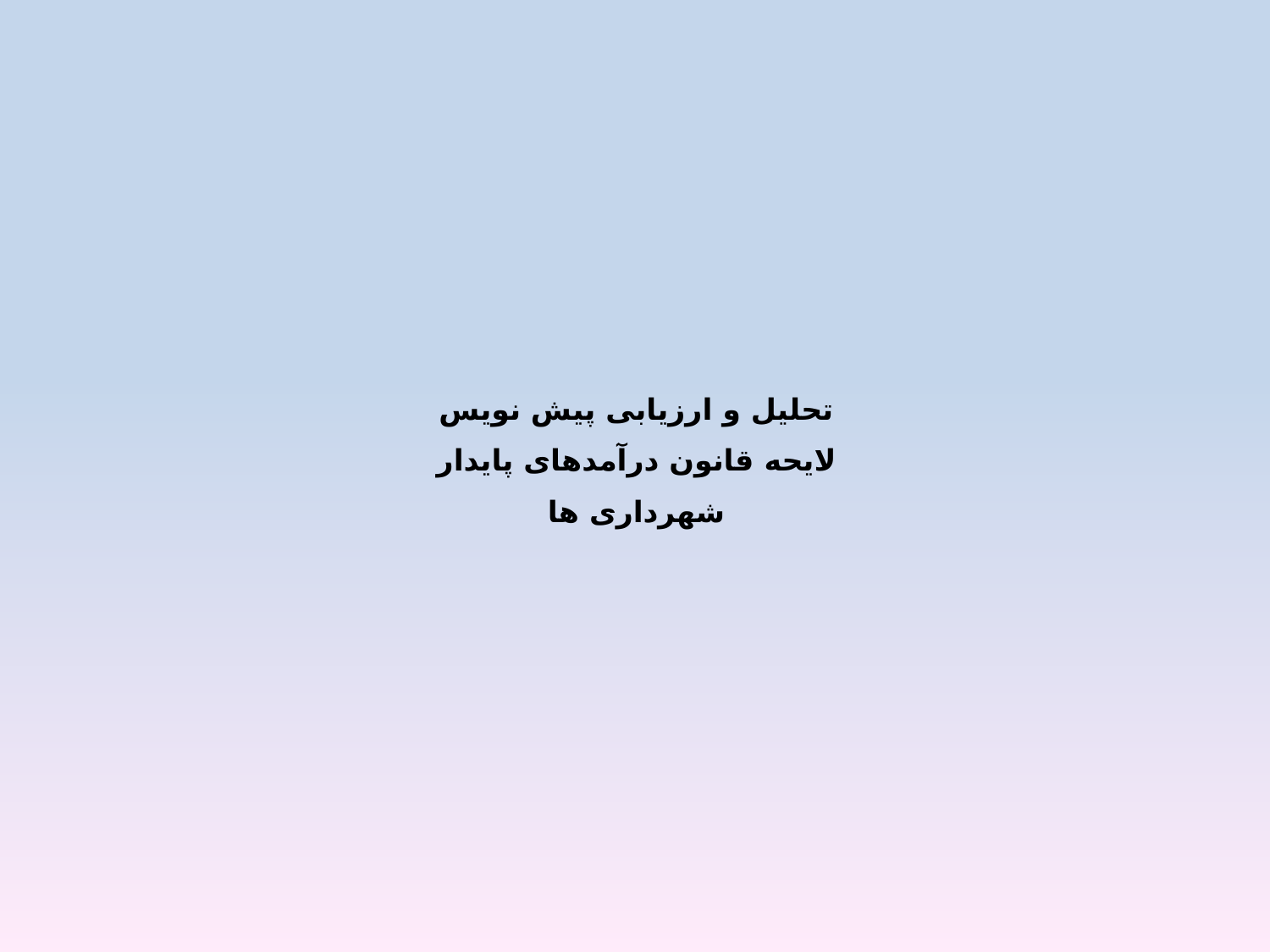

# تحلیل و ارزیابی پیش نویس لایحه قانون درآمدهای پایدار شهرداری ها